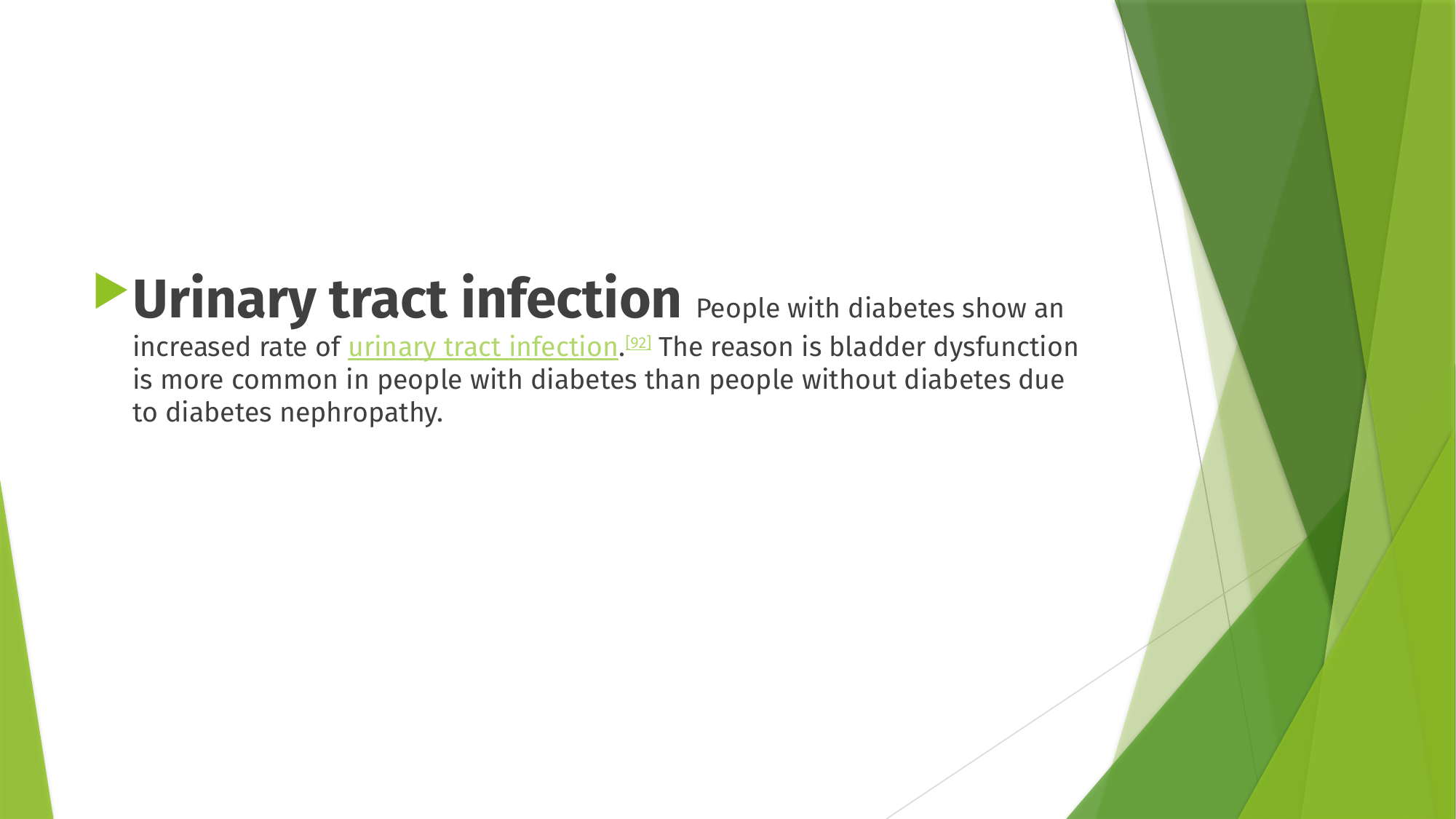

#
Urinary tract infection People with diabetes show an increased rate of urinary tract infection.[92] The reason is bladder dysfunction is more common in people with diabetes than people without diabetes due to diabetes nephropathy.